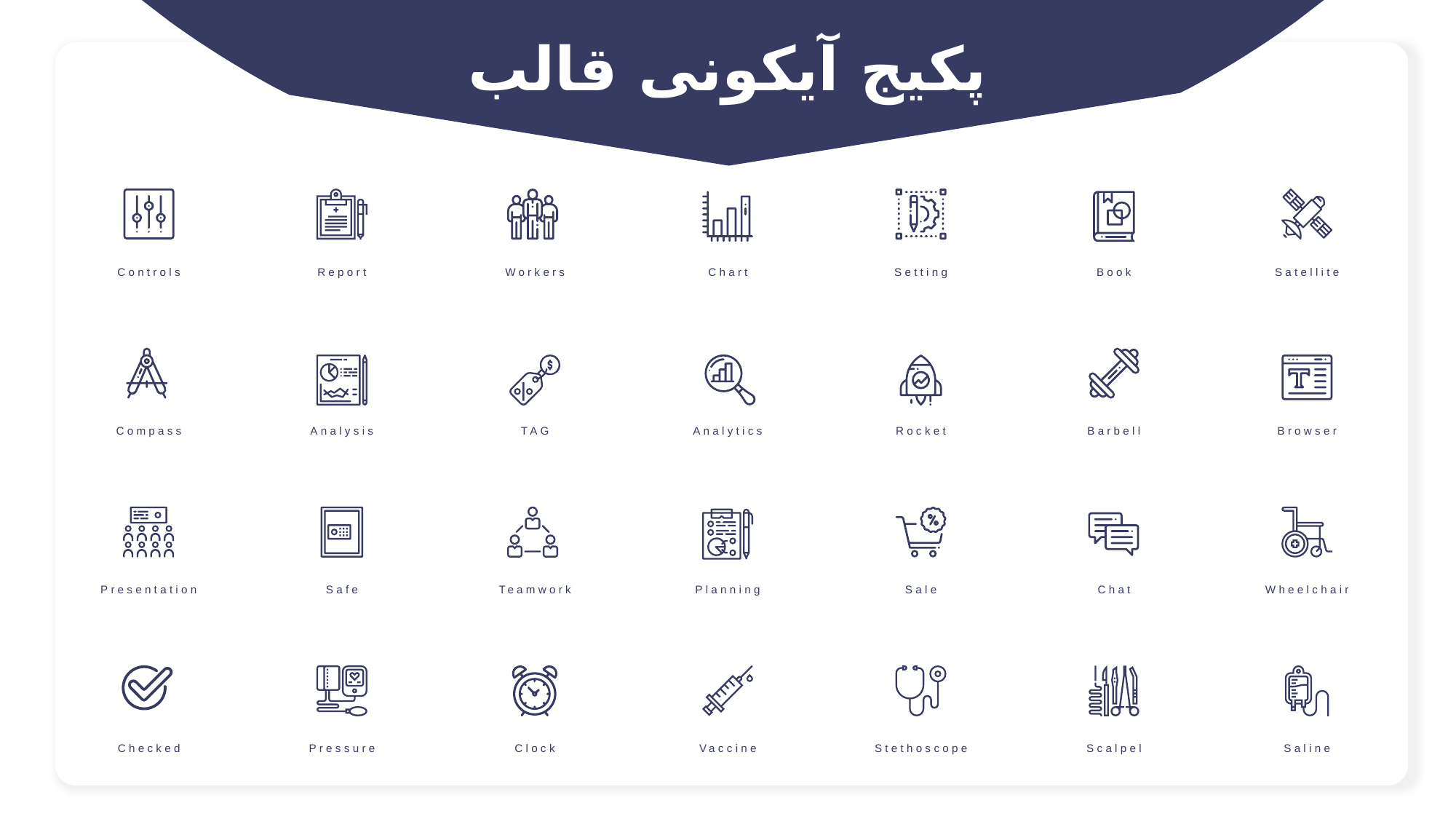

پکیج آیکونی قالب

Controls
Report
Workers
Chart
Setting
Book
Satellite

Compass
Analysis
TAG
Analytics
Rocket
Barbell
Browser

Presentation
Safe
Teamwork
Planning
Sale
Chat
Wheelchair

Checked
Pressure
Clock
Vaccine
Stethoscope
Scalpel
Saline